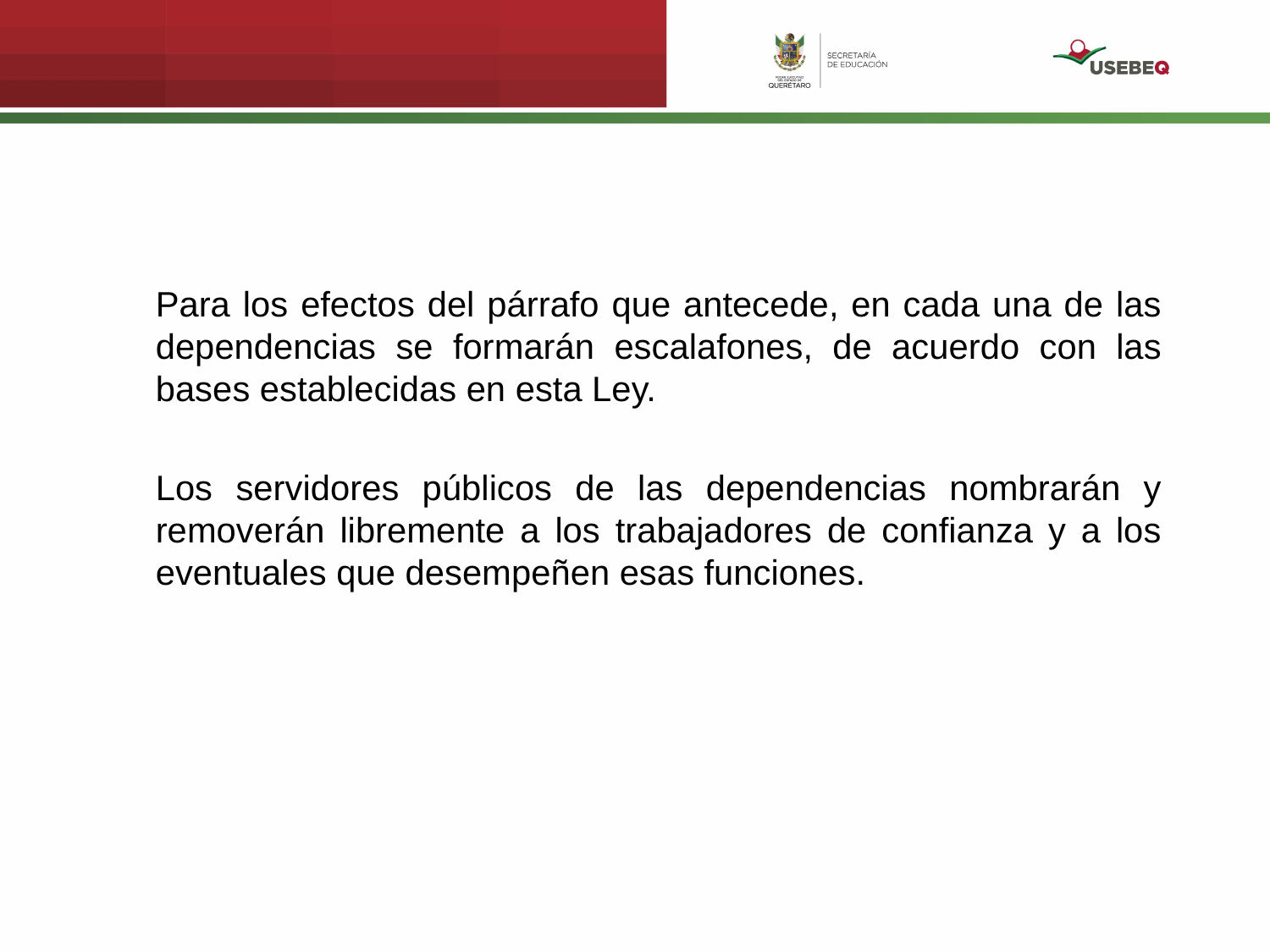

Para los efectos del párrafo que antecede, en cada una de las dependencias se formarán escalafones, de acuerdo con las bases establecidas en esta Ley.

	Los servidores públicos de las dependencias nombrarán y removerán libremente a los trabajadores de confianza y a los eventuales que desempeñen esas funciones.